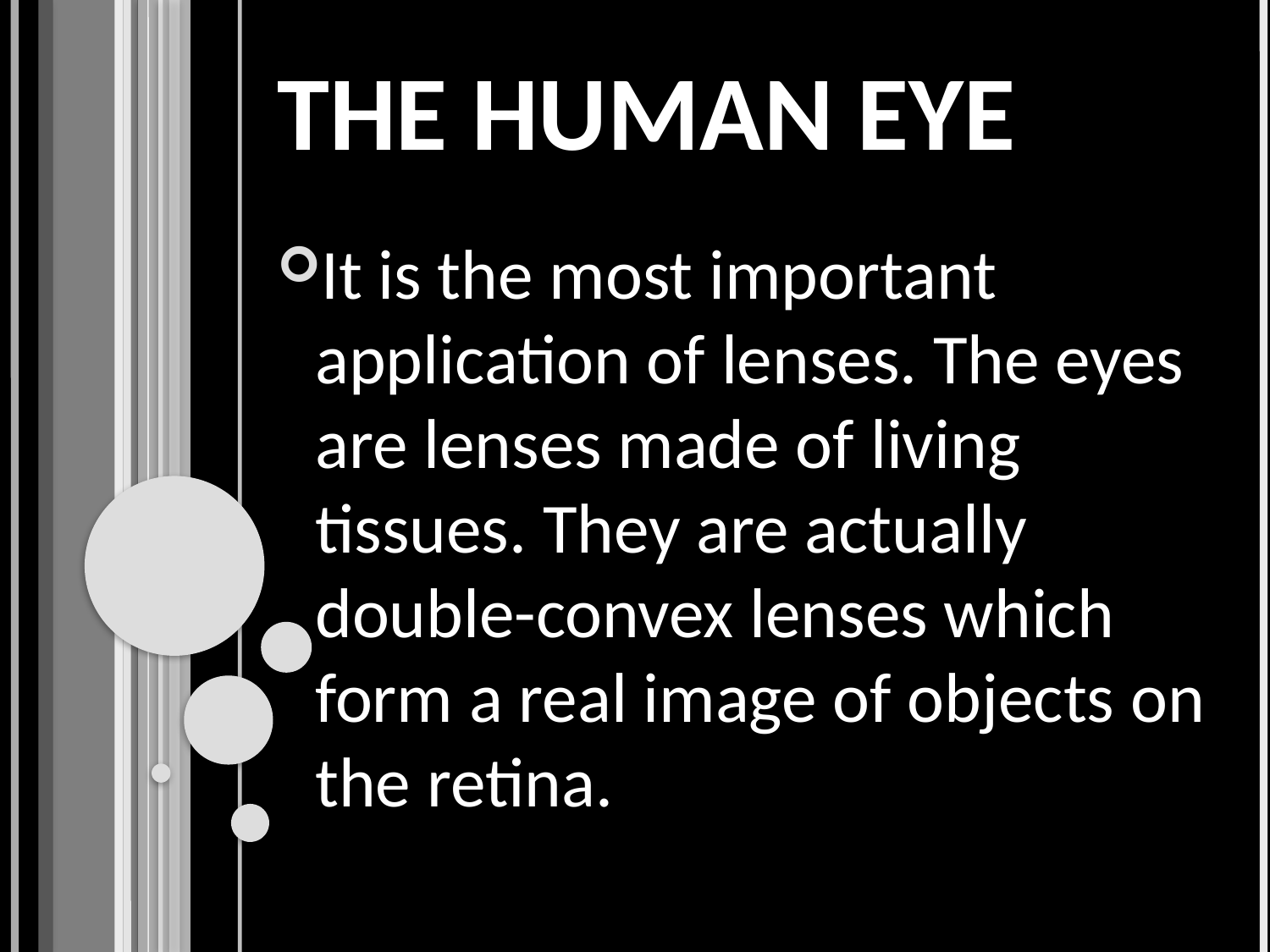

# THE HUMAN EYE
It is the most important application of lenses. The eyes are lenses made of living tissues. They are actually double-convex lenses which form a real image of objects on the retina.